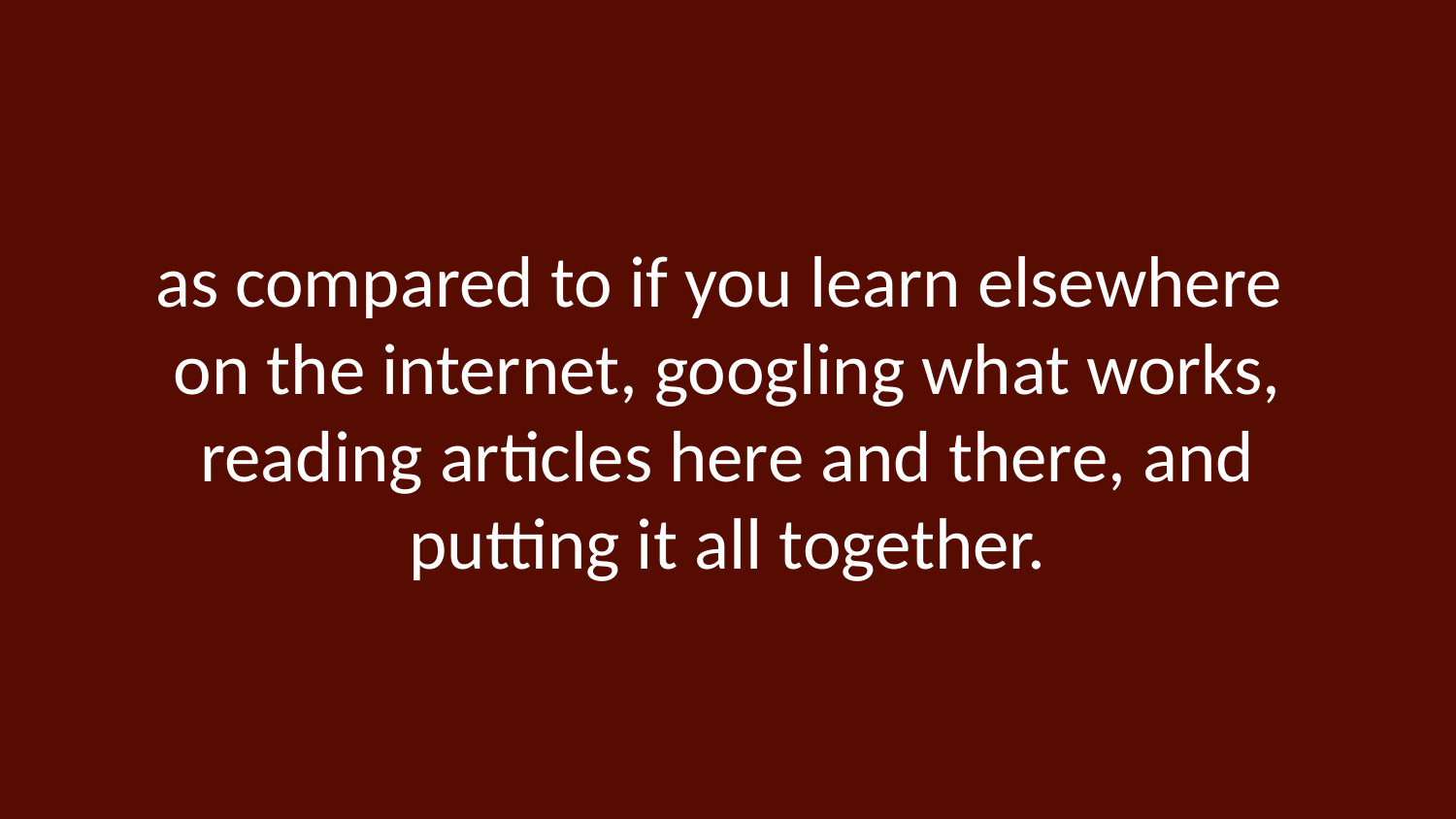

as compared to if you learn elsewhere
on the internet, googling what works, reading articles here and there, and putting it all together.